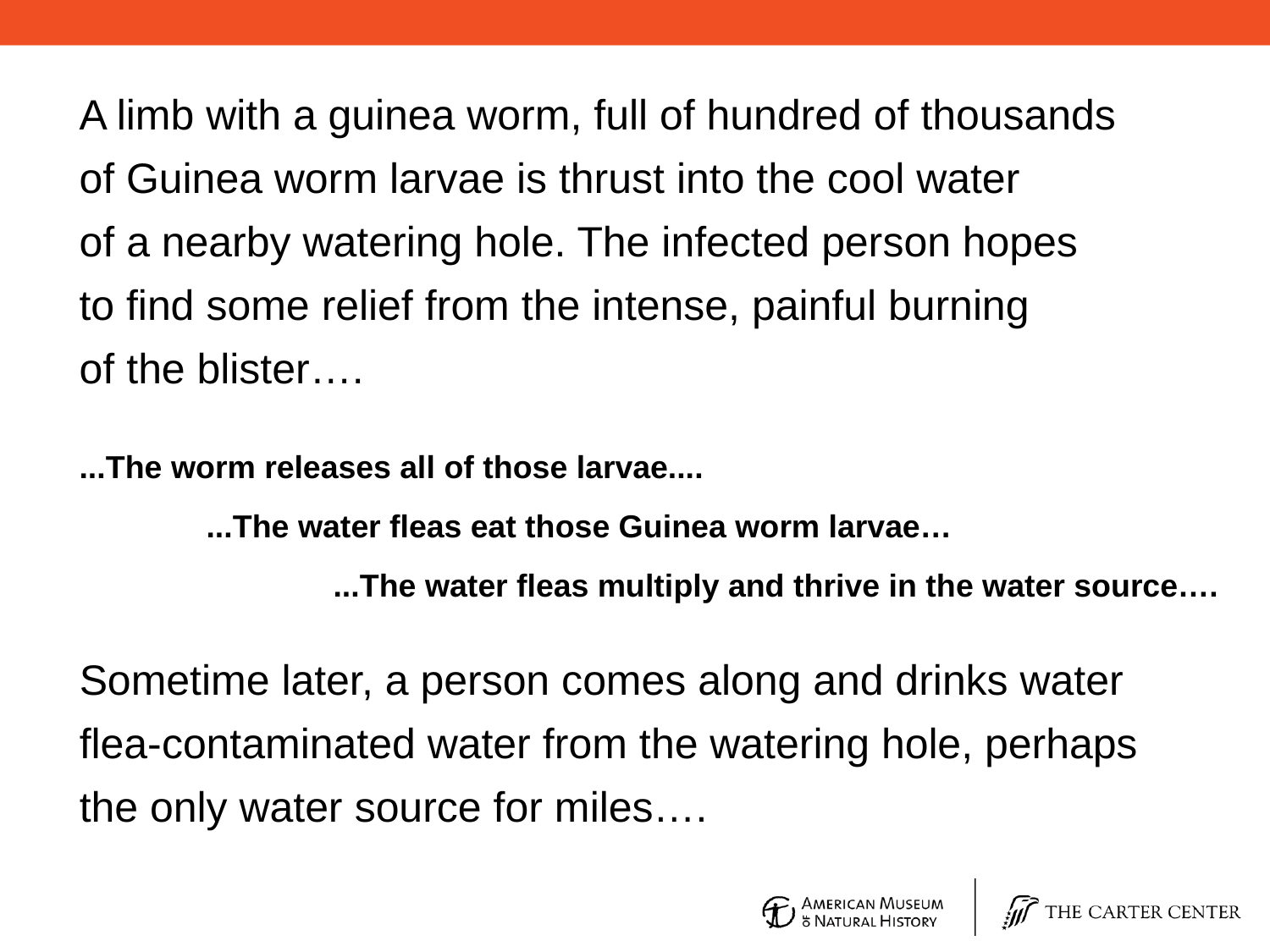

A limb with a guinea worm, full of hundred of thousands
of Guinea worm larvae is thrust into the cool water
of a nearby watering hole. The infected person hopes
to find some relief from the intense, painful burning
of the blister….

...The worm releases all of those larvae....
	...The water fleas eat those Guinea worm larvae…
		...The water fleas multiply and thrive in the water source….

# The cycle of infection continues.
					and continues...and continues...and continues...
Sometime later, a person comes along and drinks water flea-contaminated water from the watering hole, perhaps the only water source for miles….